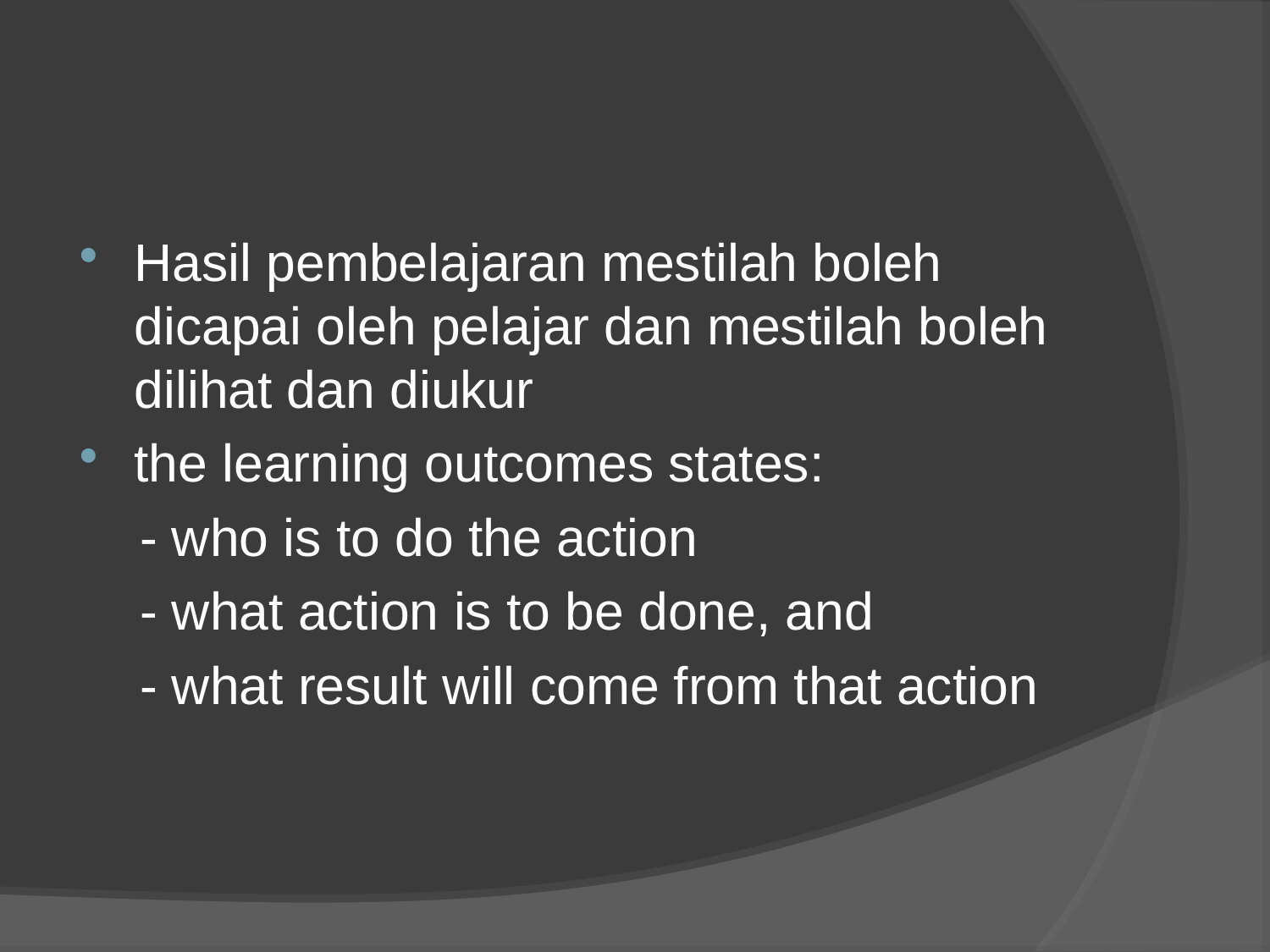

#
Hasil pembelajaran mestilah boleh dicapai oleh pelajar dan mestilah boleh dilihat dan diukur
the learning outcomes states:
    - who is to do the action
    - what action is to be done, and
    - what result will come from that action